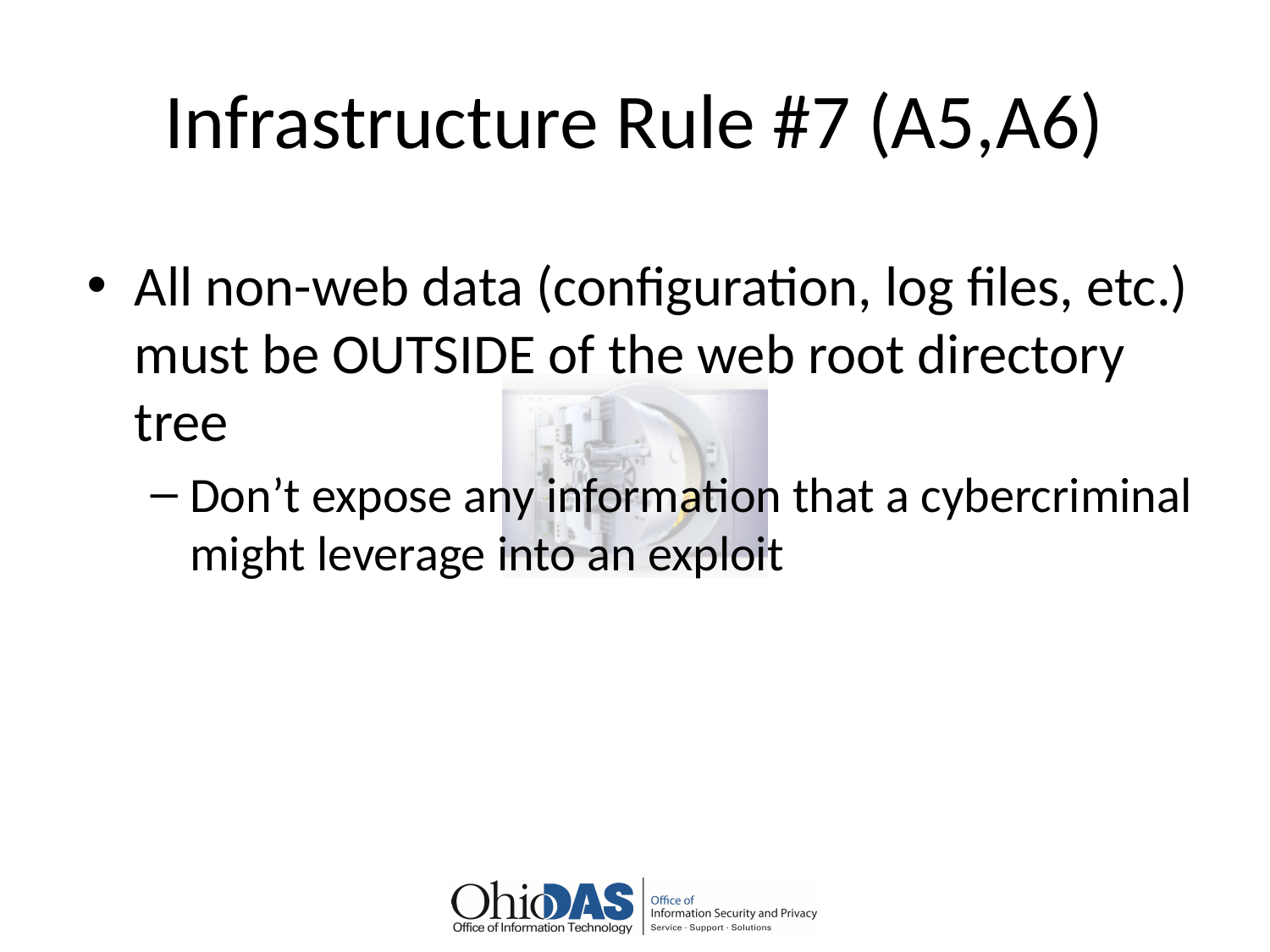

# Infrastructure Rule #7 (A5,A6)
All non-web data (configuration, log files, etc.) must be OUTSIDE of the web root directory tree
Don’t expose any information that a cybercriminal might leverage into an exploit